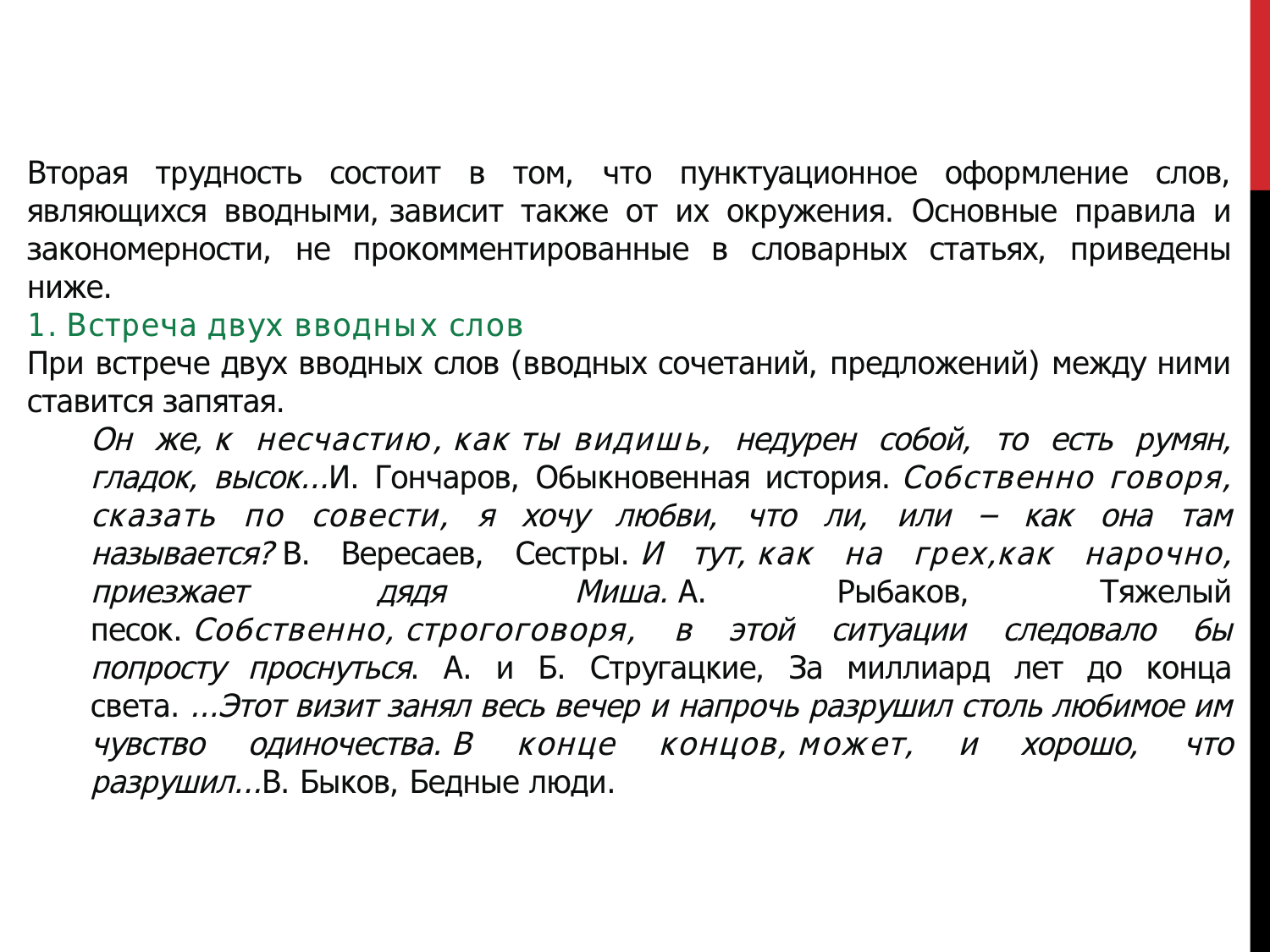

Вторая трудность состоит в том, что пунктуационное оформление слов, являющихся вводными, зависит также от их окружения. Основные правила и закономерности, не прокомментированные в словарных статьях, приведены ниже.
1. Встреча двух вводных слов
При встрече двух вводных слов (вводных сочетаний, предложений) между ними ставится запятая.
Он же, к несчастию, как ты видишь, недурен собой, то есть румян, гладок, высок...И. Гончаров, Обыкновенная история. Собственно говоря, сказать по совести, я хочу любви, что ли, или – как она там называется? В. Вересаев, Сестры. И тут, как на грех,как нарочно, приезжает дядя Миша. А. Рыбаков, Тяжелый песок. Собственно, строгоговоря, в этой ситуации следовало бы попросту проснуться. А. и Б. Стругацкие, За миллиард лет до конца света. ...Этот визит занял весь вечер и напрочь разрушил столь любимое им чувство одиночества. В конце концов, может, и хорошо, что разрушил...В. Быков, Бедные люди.